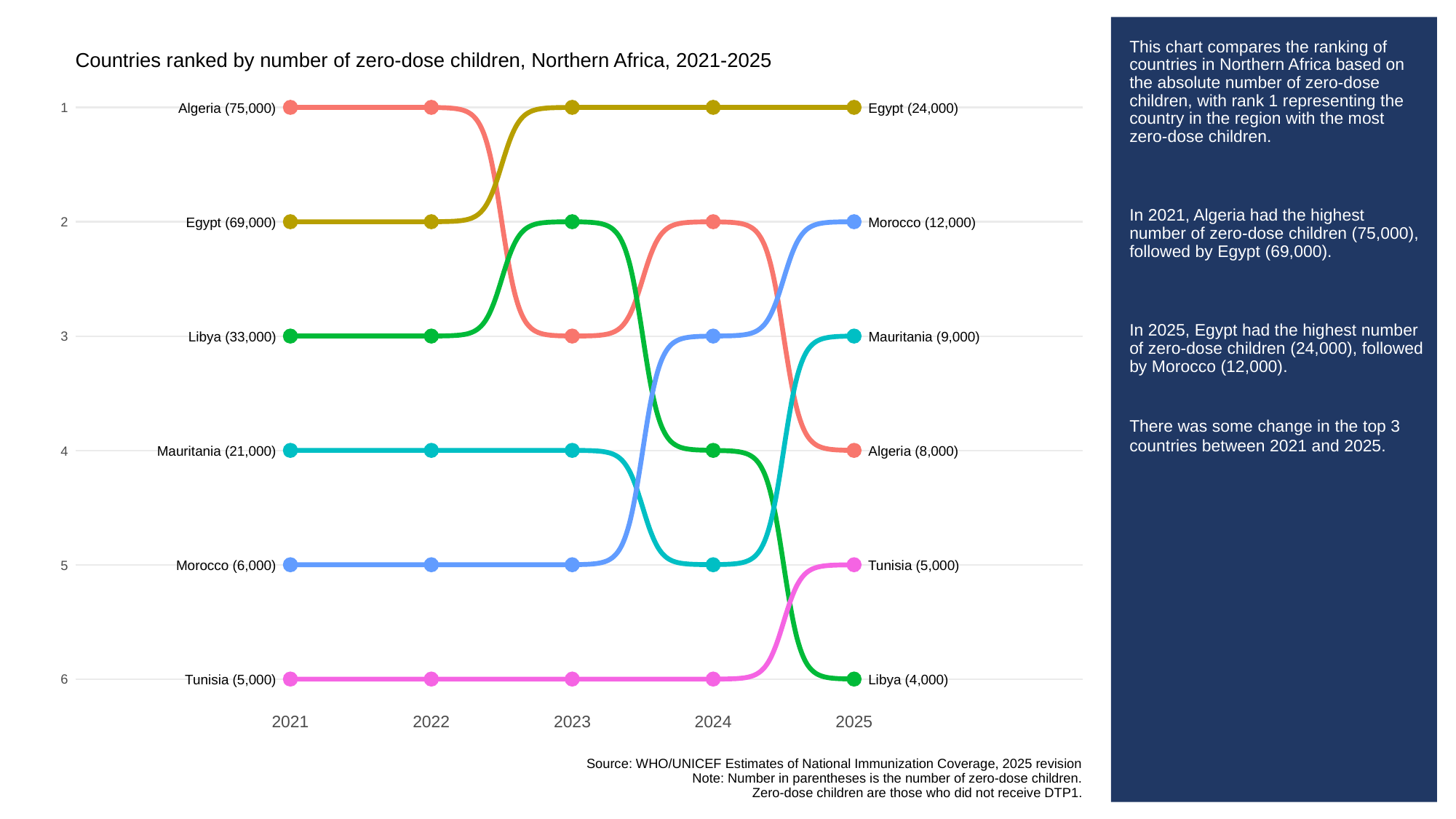

# This chart compares the ranking of countries in Northern Africa based on the absolute number of zero-dose children, with rank 1 representing the country in the region with the most zero-dose children.

In 2021, Algeria had the highest number of zero-dose children (75,000), followed by Egypt (69,000).

In 2025, Egypt had the highest number of zero-dose children (24,000), followed by Morocco (12,000).

There was some change in the top 3 countries between 2021 and 2025.

Countries ranked by number of zero-dose children, Northern Africa, 2021-2025

Algeria (75,000)
Egypt (24,000)
1
1
1
1
1
1

Egypt (69,000)
Morocco (12,000)
2
2
2
2
2
2

Libya (33,000)
Mauritania (9,000)
3
3
3
3
3
3

Mauritania (21,000)
Algeria (8,000)
4
4
4
4
4
4

Morocco (6,000)
Tunisia (5,000)
5
5
5
5
5
5

Tunisia (5,000)
Libya (4,000)
6
6
6
6
6
6

2021
2022
2023
2024
2025
Source: WHO/UNICEF Estimates of National Immunization Coverage, 2025 revision
Note: Number in parentheses is the number of zero-dose children.
Zero-dose children are those who did not receive DTP1.